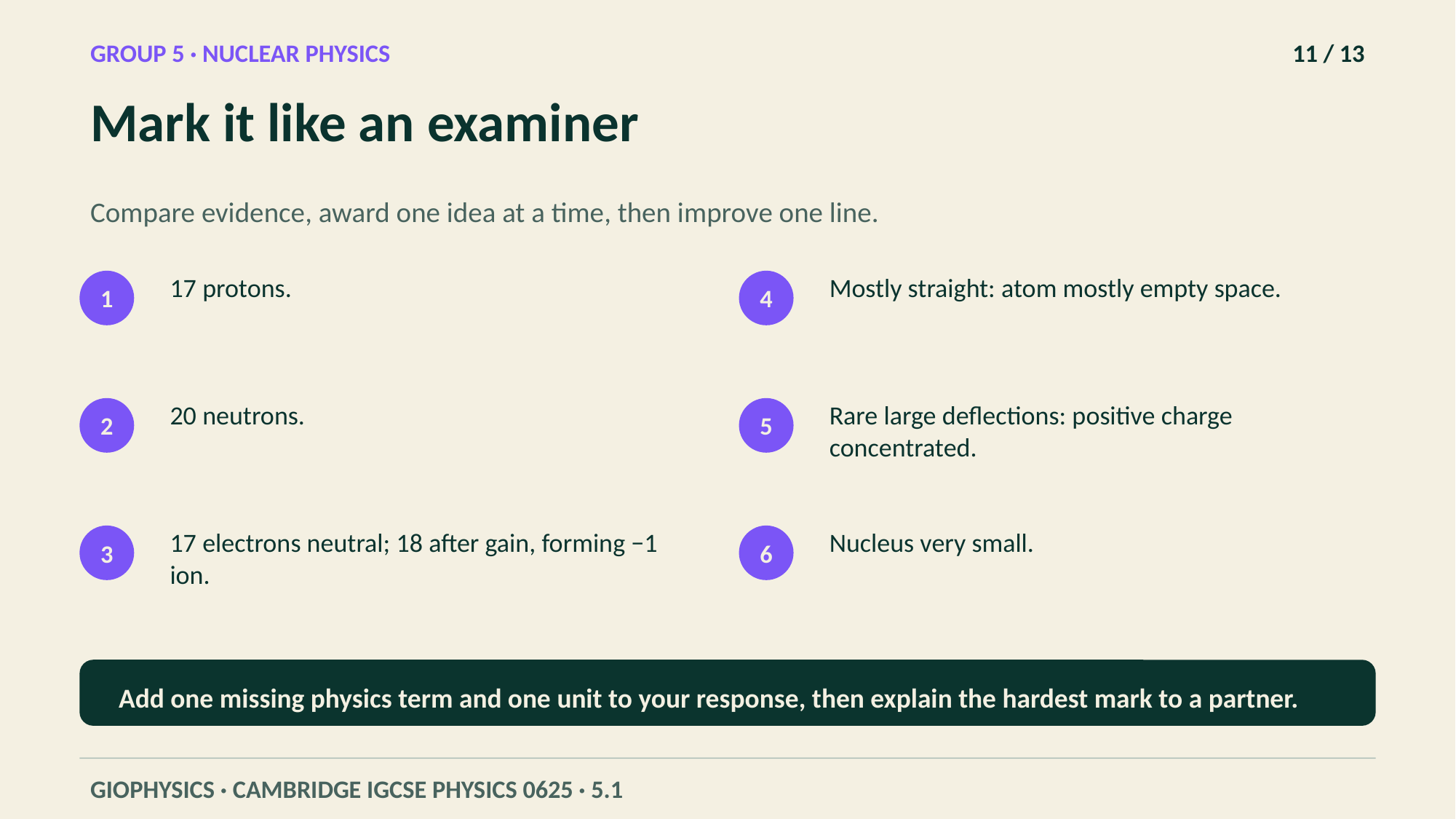

GROUP 5 · NUCLEAR PHYSICS
11 / 13
Mark it like an examiner
Compare evidence, award one idea at a time, then improve one line.
17 protons.
Mostly straight: atom mostly empty space.

1
4
20 neutrons.
Rare large deflections: positive charge concentrated.

2
5
17 electrons neutral; 18 after gain, forming −1 ion.
Nucleus very small.

3
6

Add one missing physics term and one unit to your response, then explain the hardest mark to a partner.

GIOPHYSICS · CAMBRIDGE IGCSE PHYSICS 0625 · 5.1